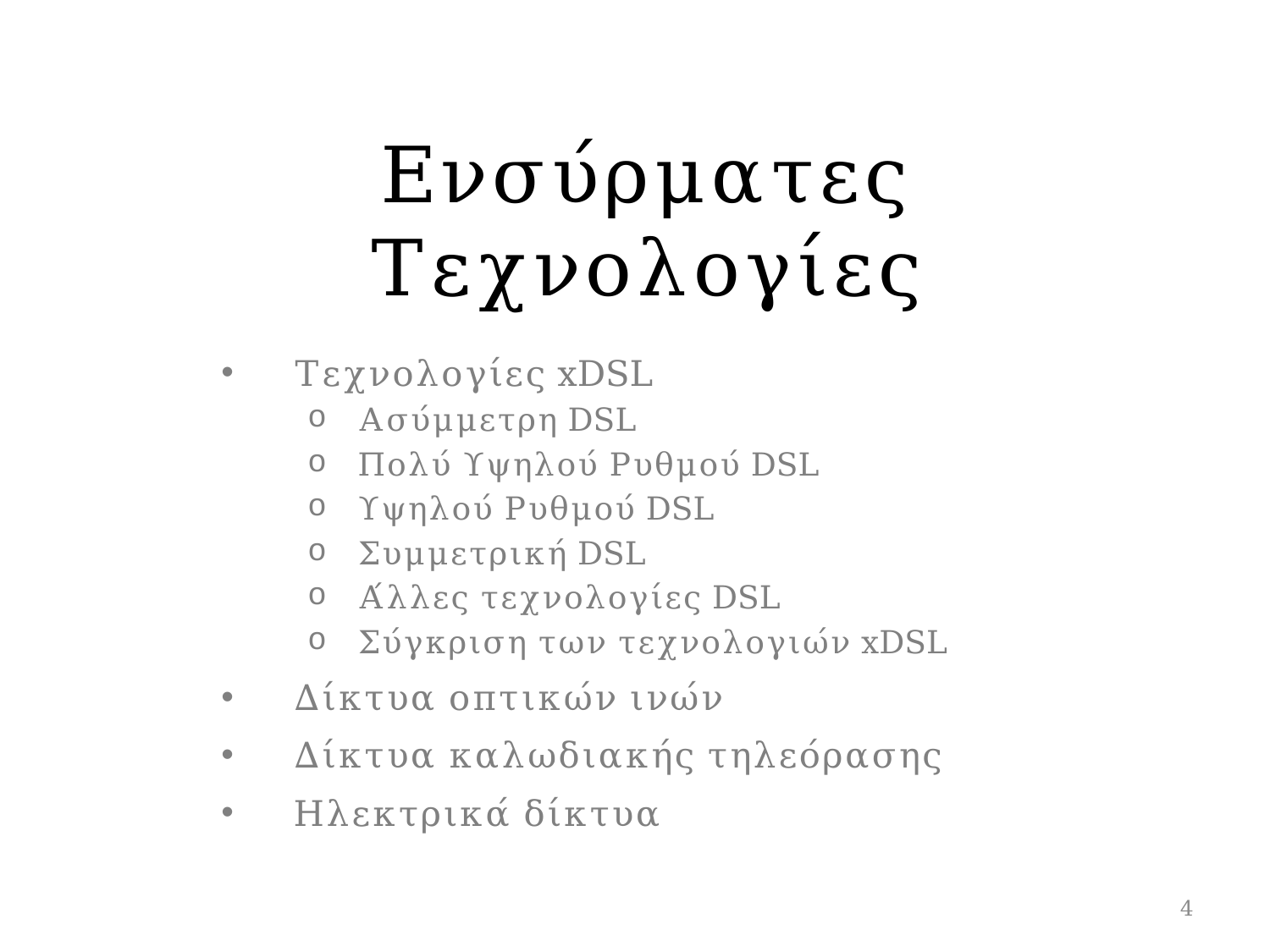

# Ενσύρματες Τεχνολογίες
Τεχνολογίες xDSL
Ασύμμετρη DSL
Πολύ Υψηλού Ρυθμού DSL
Υψηλού Ρυθμού DSL
Συμμετρική DSL
Άλλες τεχνολογίες DSL
Σύγκριση των τεχνολογιών xDSL
Δίκτυα οπτικών ινών
Δίκτυα καλωδιακής τηλεόρασης
Ηλεκτρικά δίκτυα
4